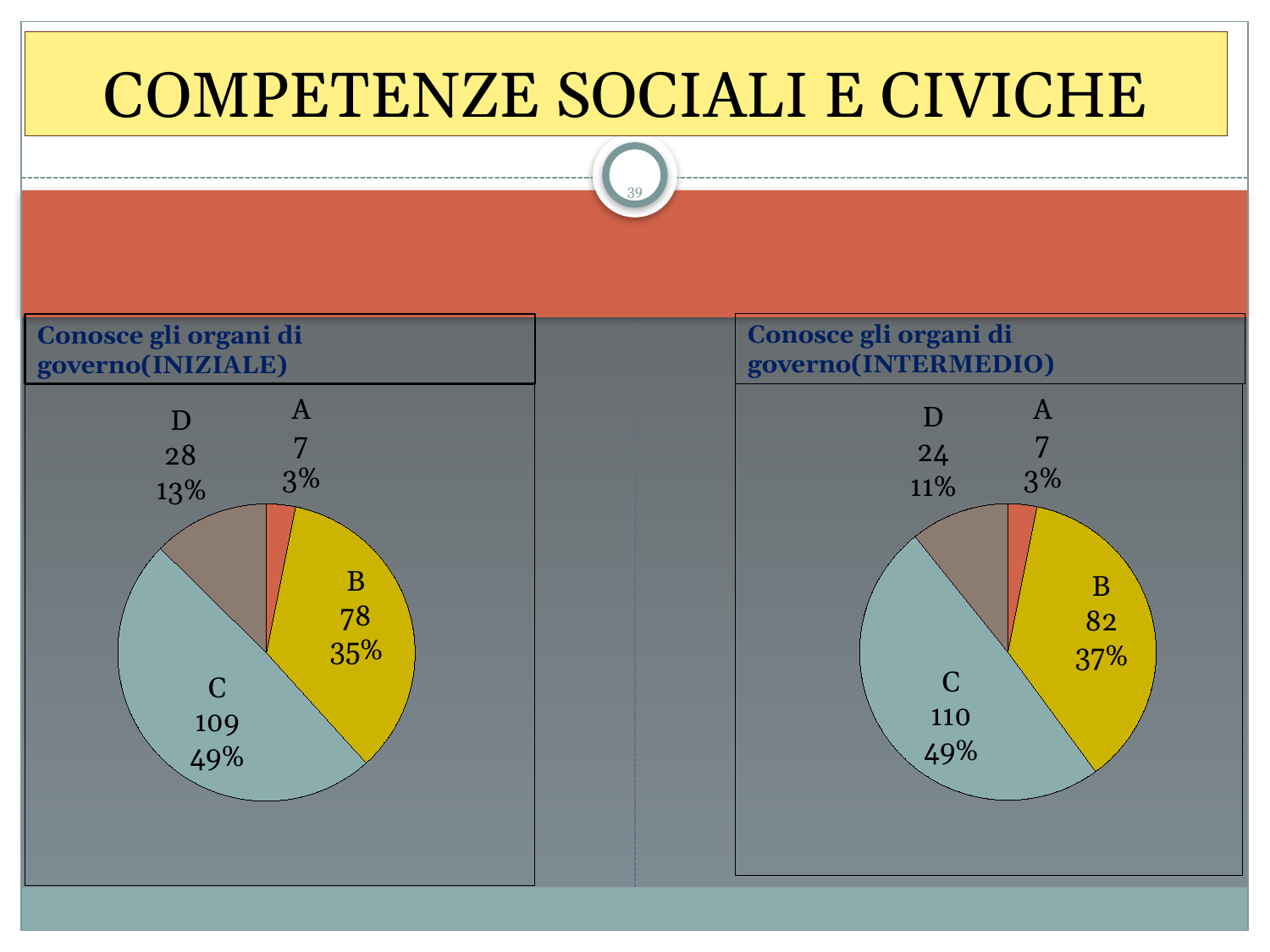

# COMPETENZE SOCIALI E CIVICHE
39
Conosce gli organi di governo(INIZIALE)
Conosce gli organi di  governo(INTERMEDIO)

### Chart

| Category | Vendite |
|---|---|
| A | 7.0 |
| B | 78.0 |
| C | 109.0 |
| D | 28.0 |

### Chart

| Category | Vendite |
|---|---|
| A | 7.0 |
| B | 82.0 |
| C | 110.0 |
| D | 24.0 |